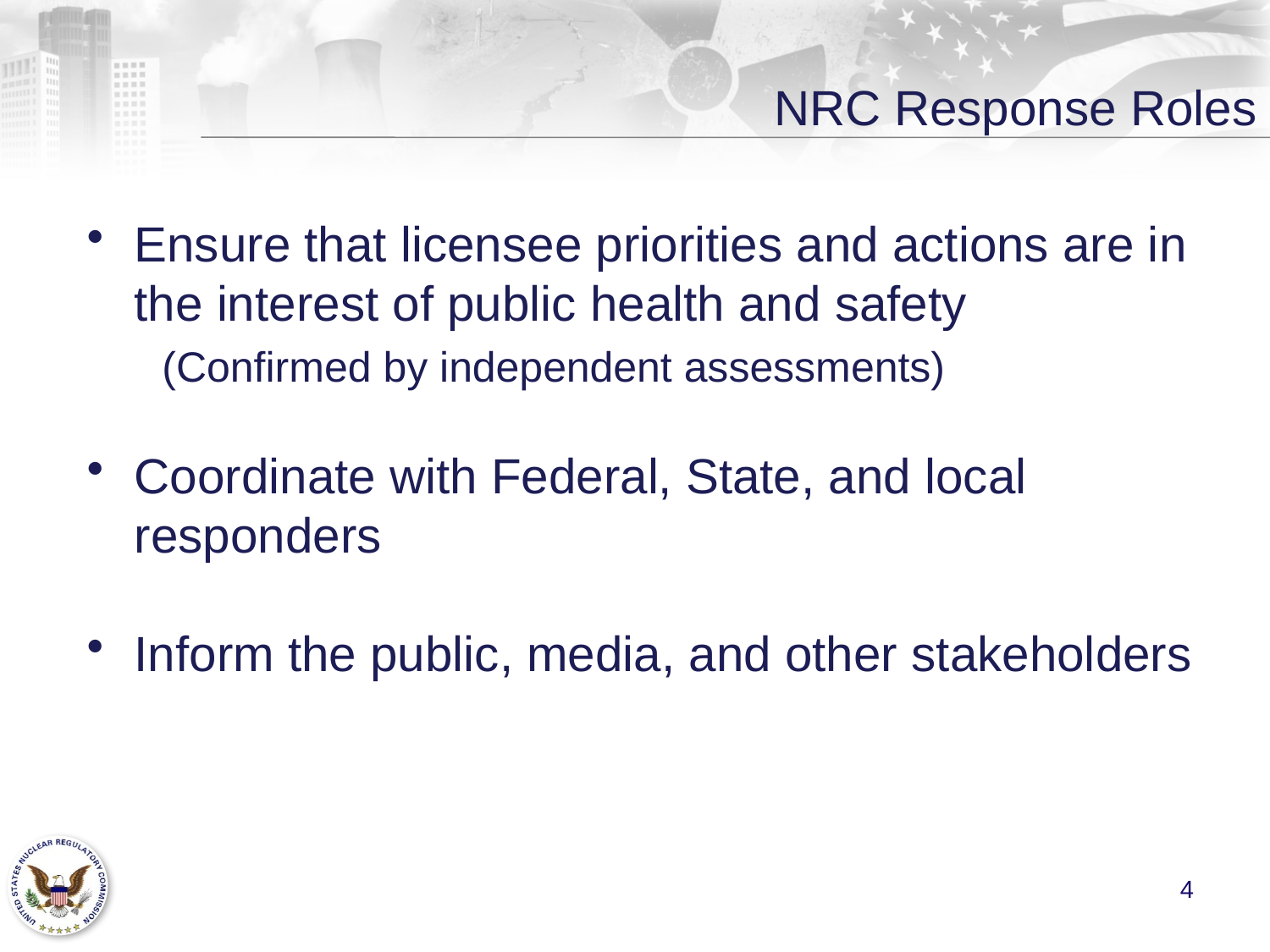

# NRC Response Roles

Ensure that licensee priorities and actions are in the interest of public health and safety
 (Confirmed by independent assessments)

Coordinate with Federal, State, and local responders

Inform the public, media, and other stakeholders
4